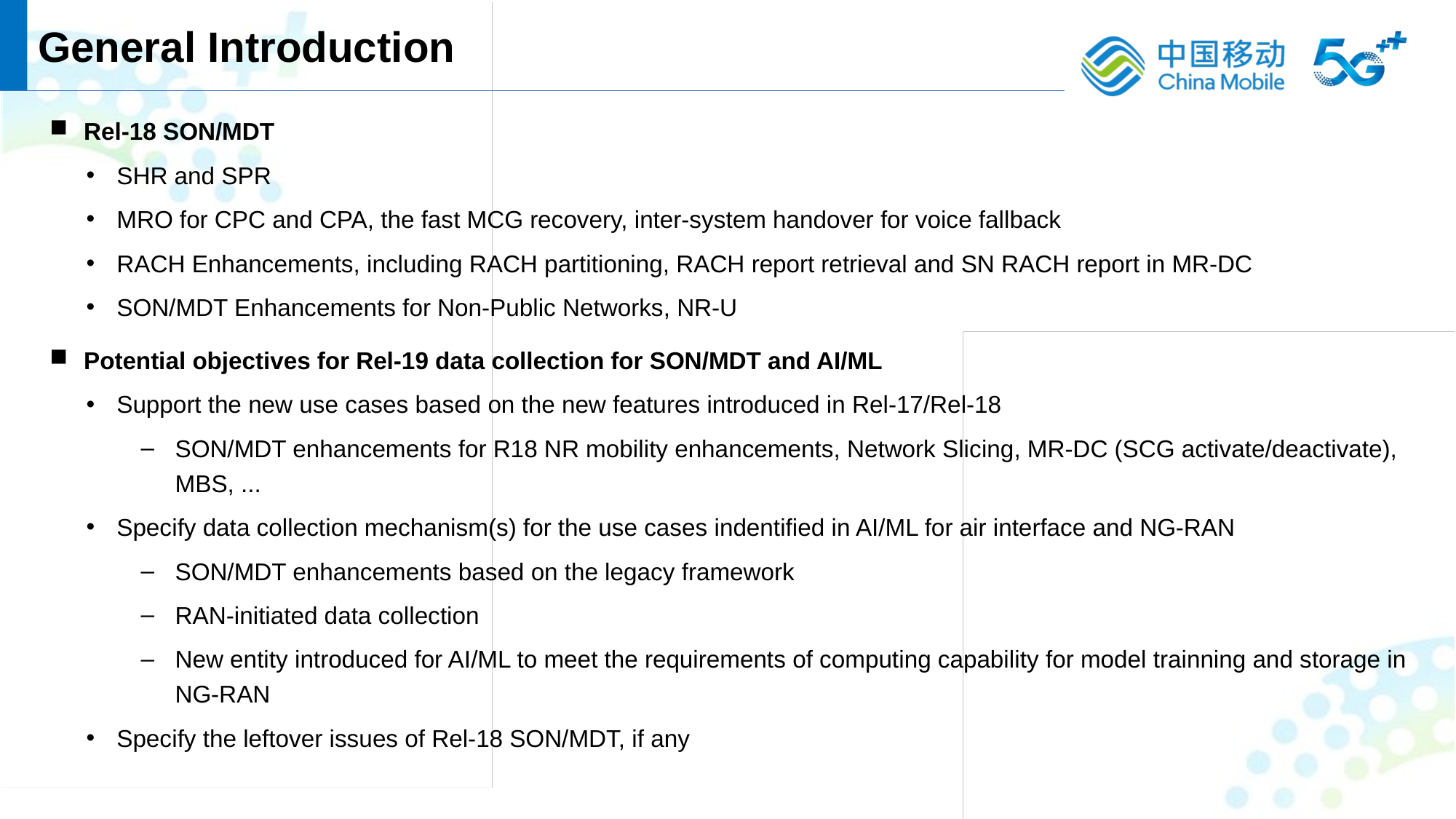

General Introduction
Rel-18 SON/MDT
SHR and SPR
MRO for CPC and CPA, the fast MCG recovery, inter-system handover for voice fallback
RACH Enhancements, including RACH partitioning, RACH report retrieval and SN RACH report in MR-DC
SON/MDT Enhancements for Non-Public Networks, NR-U
Potential objectives for Rel-19 data collection for SON/MDT and AI/ML
Support the new use cases based on the new features introduced in Rel-17/Rel-18
SON/MDT enhancements for R18 NR mobility enhancements, Network Slicing, MR-DC (SCG activate/deactivate), MBS, ...
Specify data collection mechanism(s) for the use cases indentified in AI/ML for air interface and NG-RAN
SON/MDT enhancements based on the legacy framework
RAN-initiated data collection
New entity introduced for AI/ML to meet the requirements of computing capability for model trainning and storage in NG-RAN
Specify the leftover issues of Rel-18 SON/MDT, if any